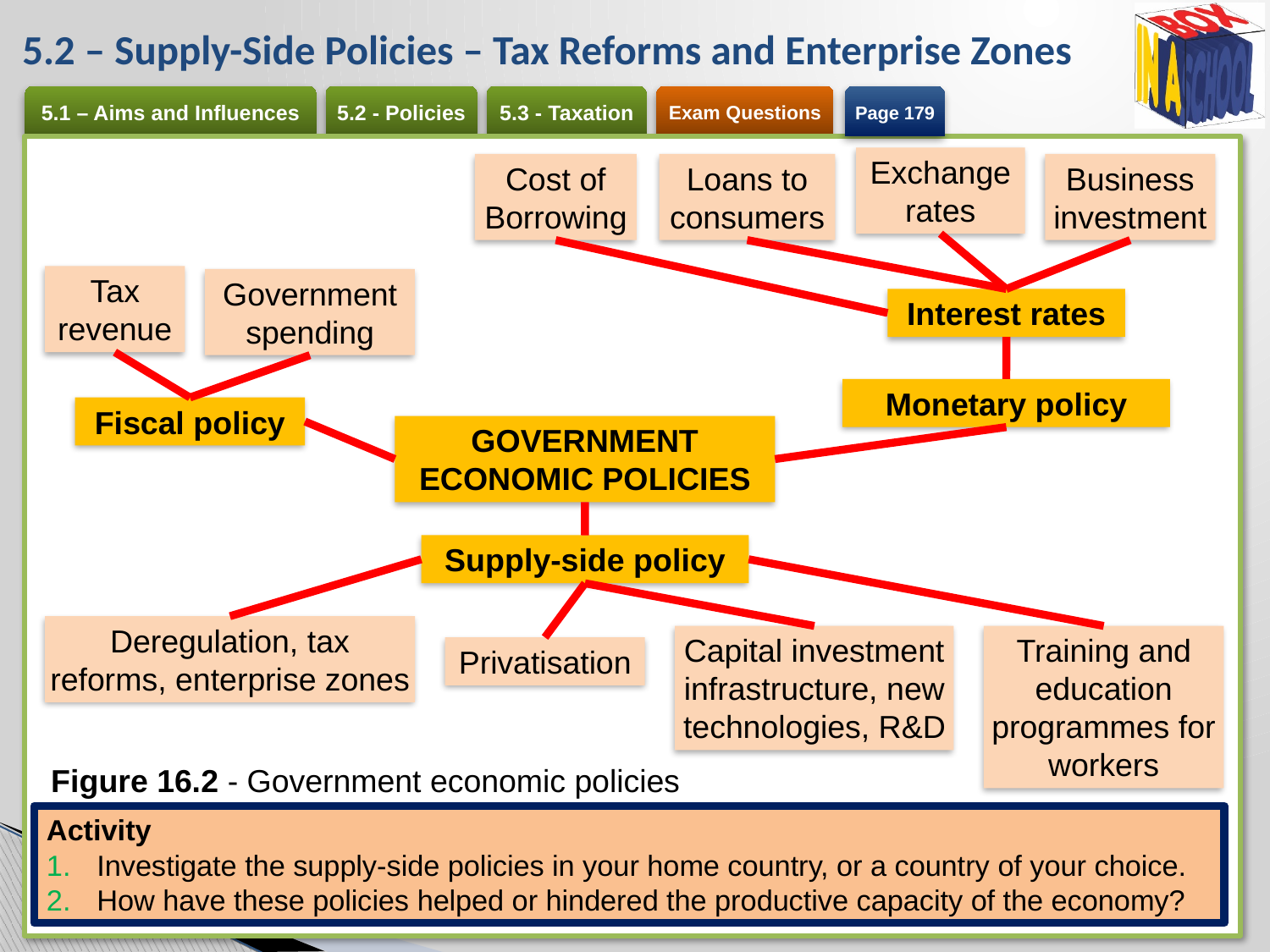

# 5.2 – Supply-Side Policies – Tax Reforms and Enterprise Zones
Page 179
Exchange rates
Cost of Borrowing
Loans to consumers
Business investment
Tax revenue
Government spending
Interest rates
Monetary policy
Fiscal policy
GOVERNMENT ECONOMIC POLICIES
Supply-side policy
Deregulation, tax reforms, enterprise zones
Capital investment infrastructure, new technologies, R&D
Training and education programmes for workers
Privatisation
Figure 16.2 - Government economic policies
Activity
Investigate the supply-side policies in your home country, or a country of your choice.
How have these policies helped or hindered the productive capacity of the economy?